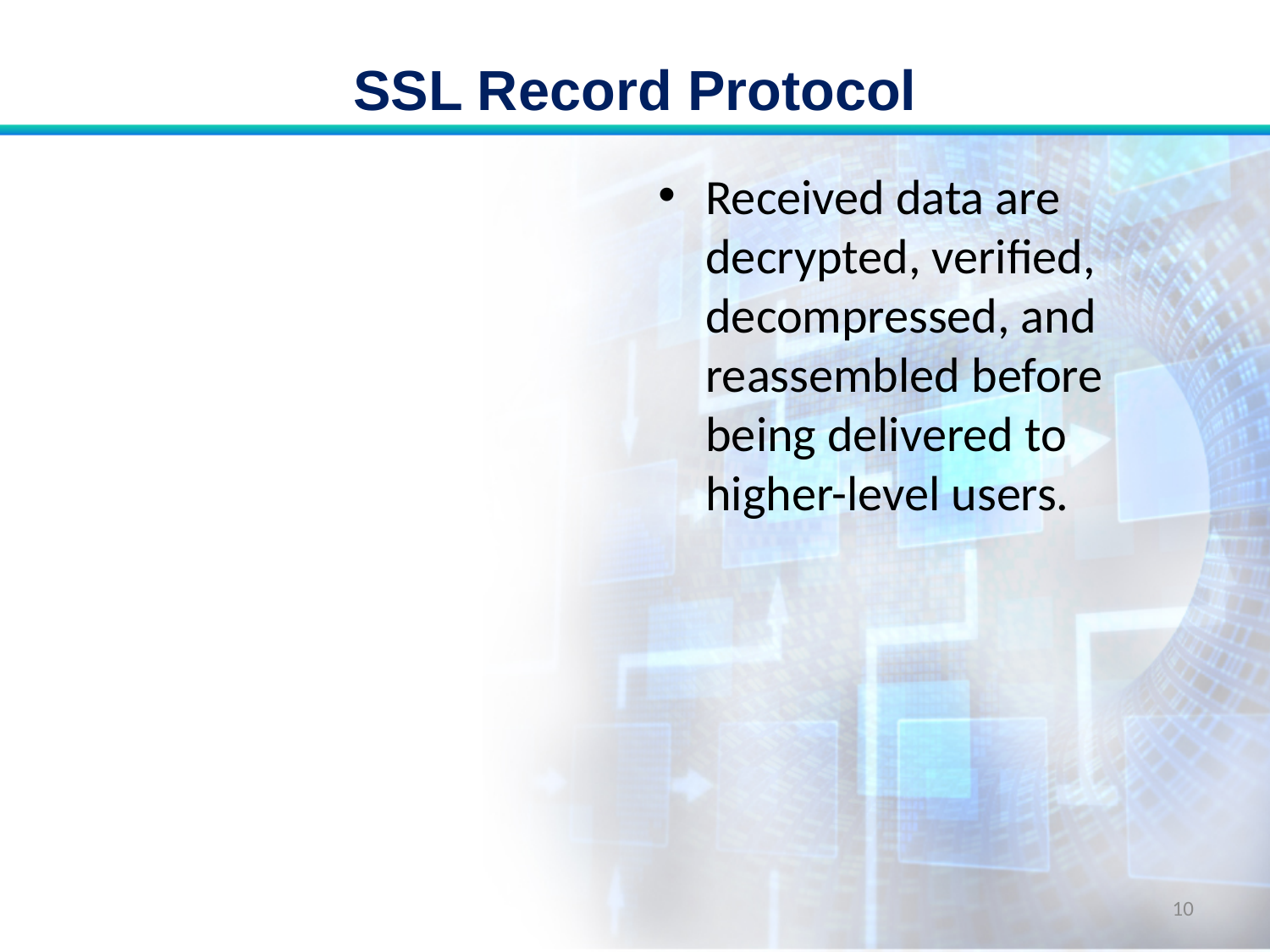

# SSL Record Protocol
Received data are decrypted, verified, decompressed, and reassembled before being delivered to higher-level users.
10